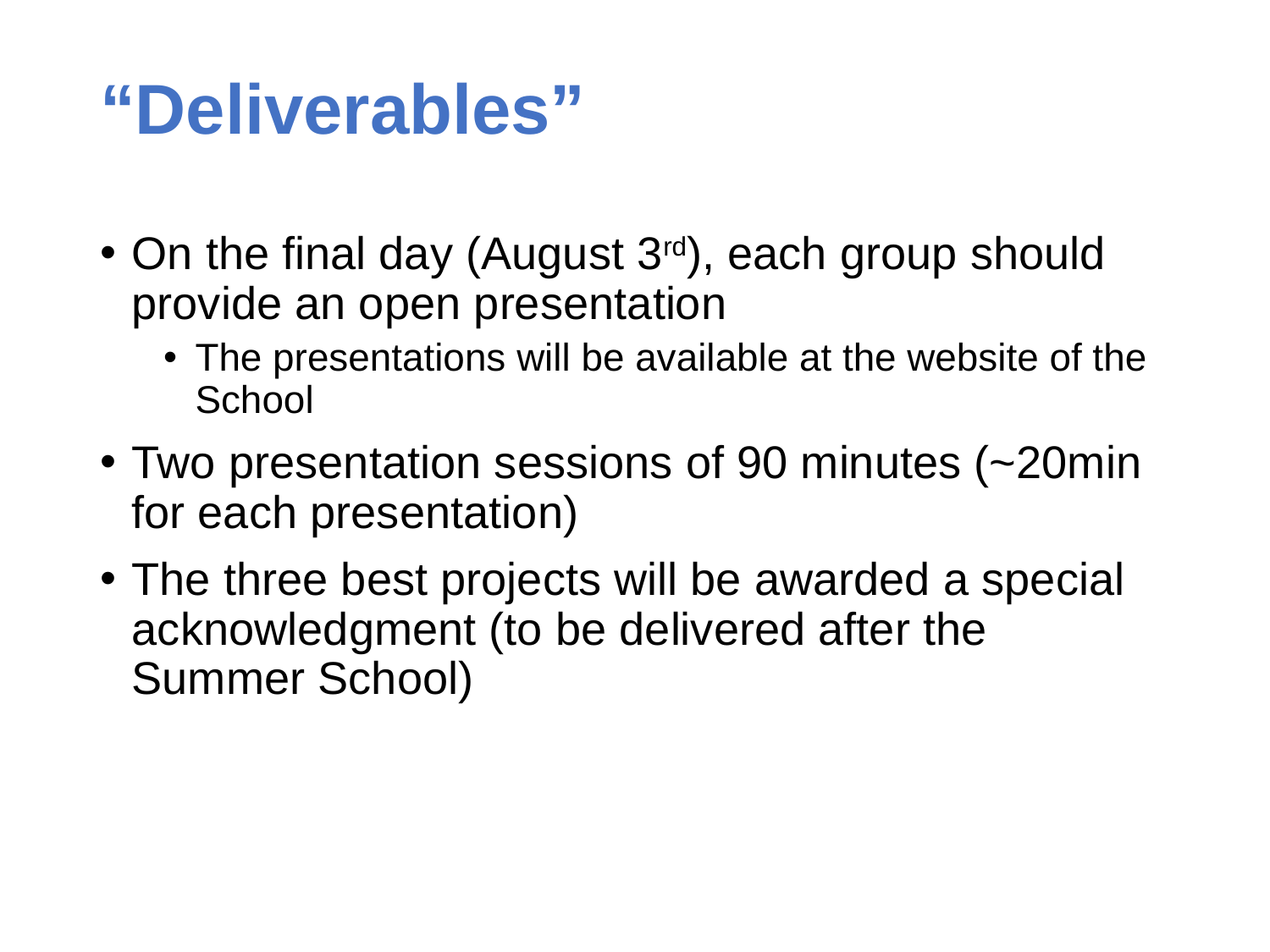

# “Deliverables”
On the final day (August 3rd), each group should provide an open presentation
The presentations will be available at the website of the School
Two presentation sessions of 90 minutes (~20min for each presentation)
The three best projects will be awarded a special acknowledgment (to be delivered after the Summer School)